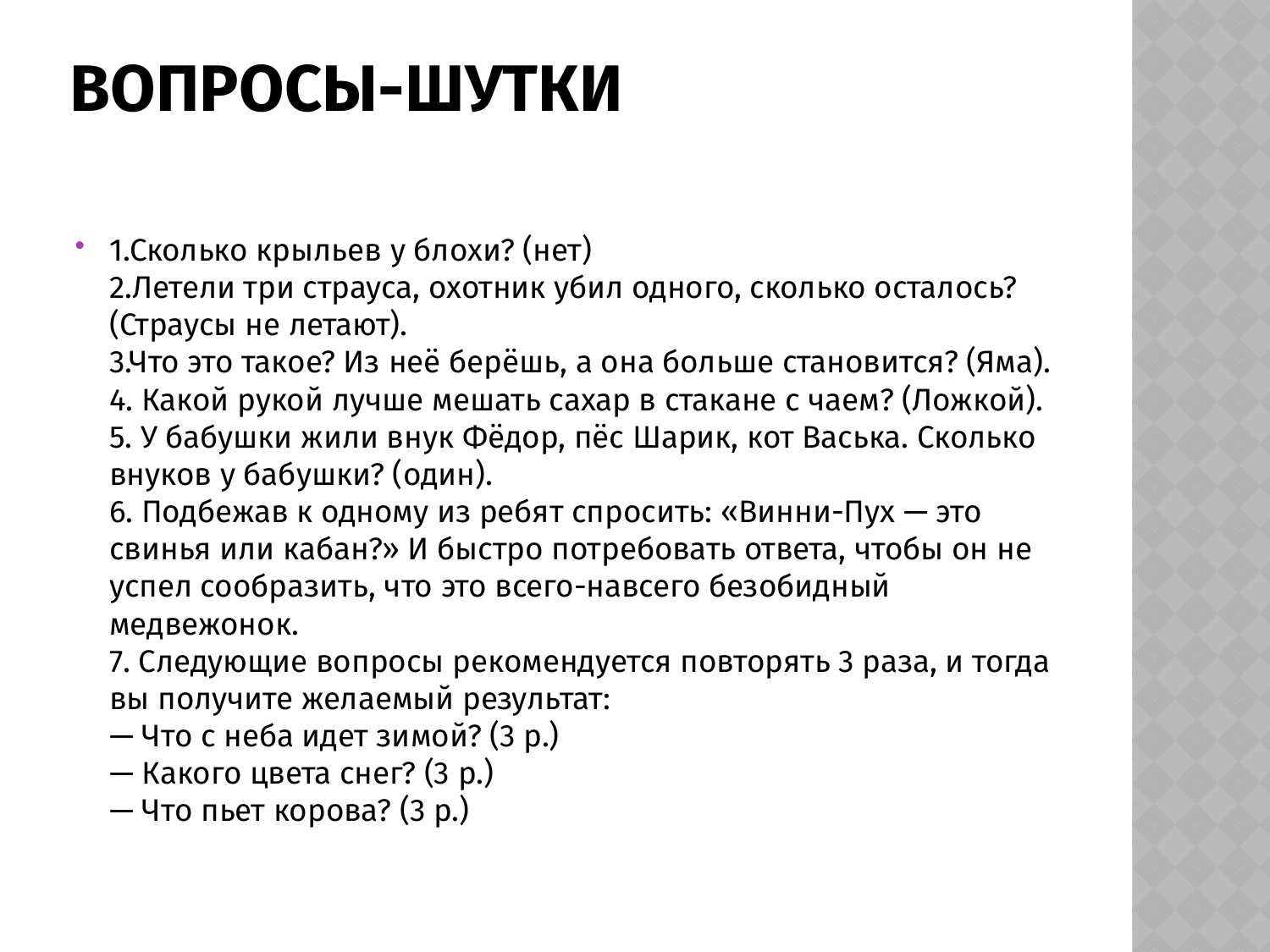

# Вопросы-шутки
1.Сколько крыльев у блохи? (нет)
2.Летели три страуса, охотник убил одного, сколько осталось? (Страусы не летают).
3.Что это такое? Из неё берёшь, а она больше становится? (Яма).
4. Какой рукой лучше мешать сахар в стакане с чаем? (Ложкой).
5. У бабушки жили внук Фёдор, пёс Шарик, кот Васька. Сколько внуков у бабушки? (один).
6. Подбежав к одному из ребят спросить: «Винни-Пух — это свинья или кабан?» И быстро потребовать ответа, чтобы он не успел сообразить, что это всего-навсего безобидный медвежонок. 
7. Следующие вопросы рекомендуется повторять 3 раза, и тогда вы получите желаемый результат:
— Что с неба идет зимой? (3 р.)
— Какого цвета снег? (3 р.)
— Что пьет корова? (3 р.)